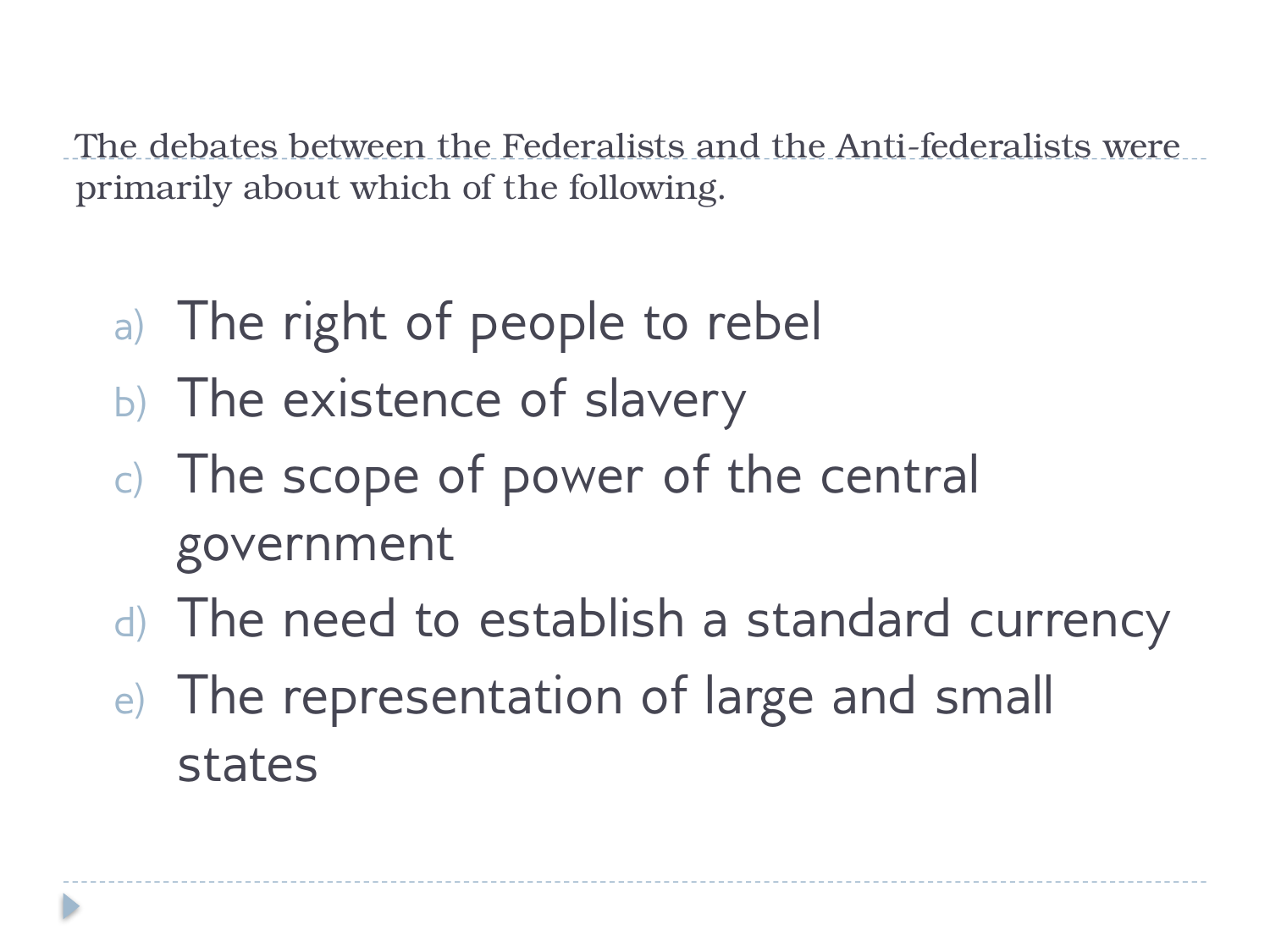

# The debates between the Federalists and the Anti-federalists were primarily about which of the following.

The right of people to rebel
The existence of slavery
The scope of power of the central government
The need to establish a standard currency
The representation of large and small states